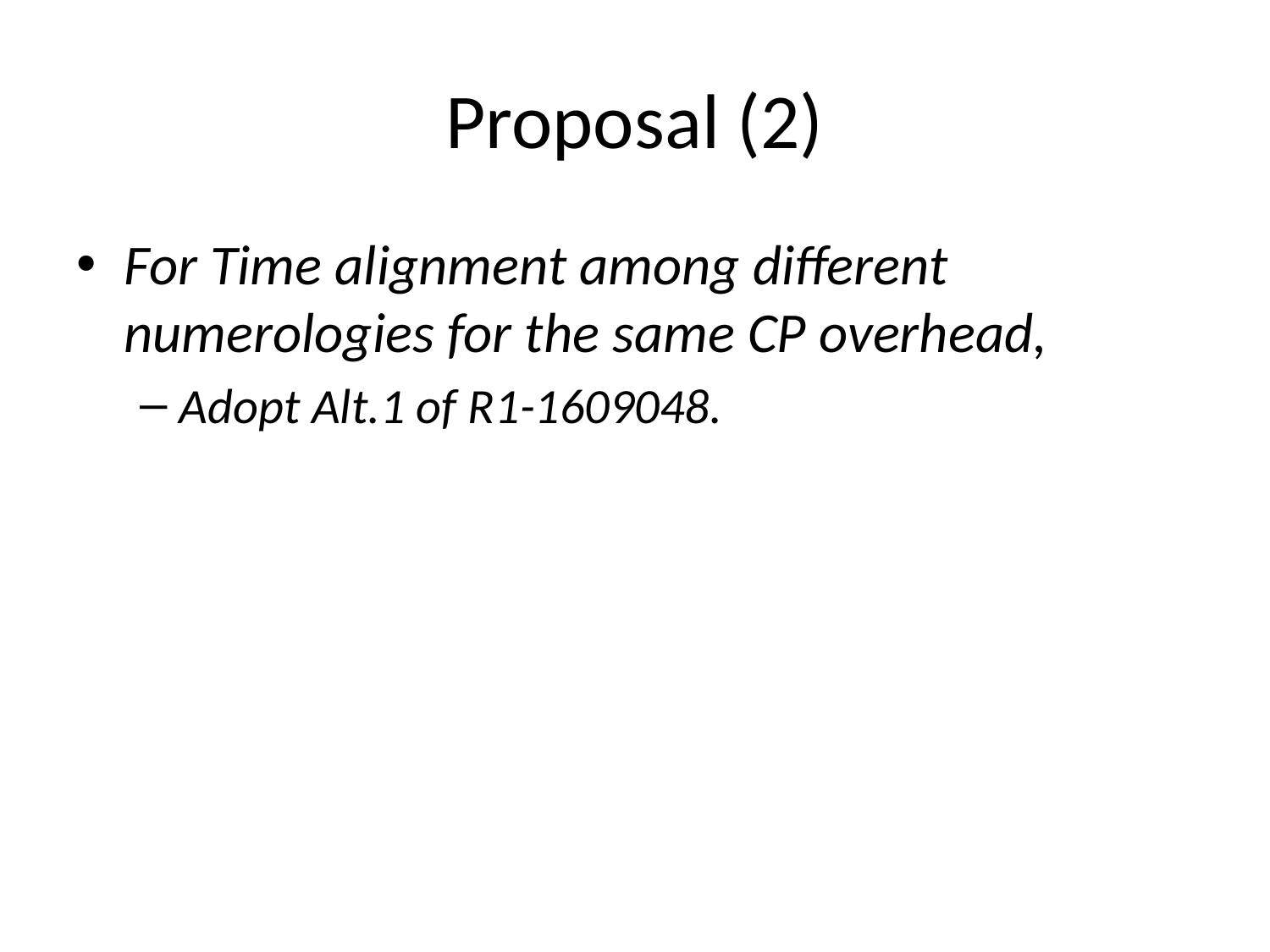

# Proposal (2)
For Time alignment among different numerologies for the same CP overhead,
Adopt Alt.1 of R1-1609048.